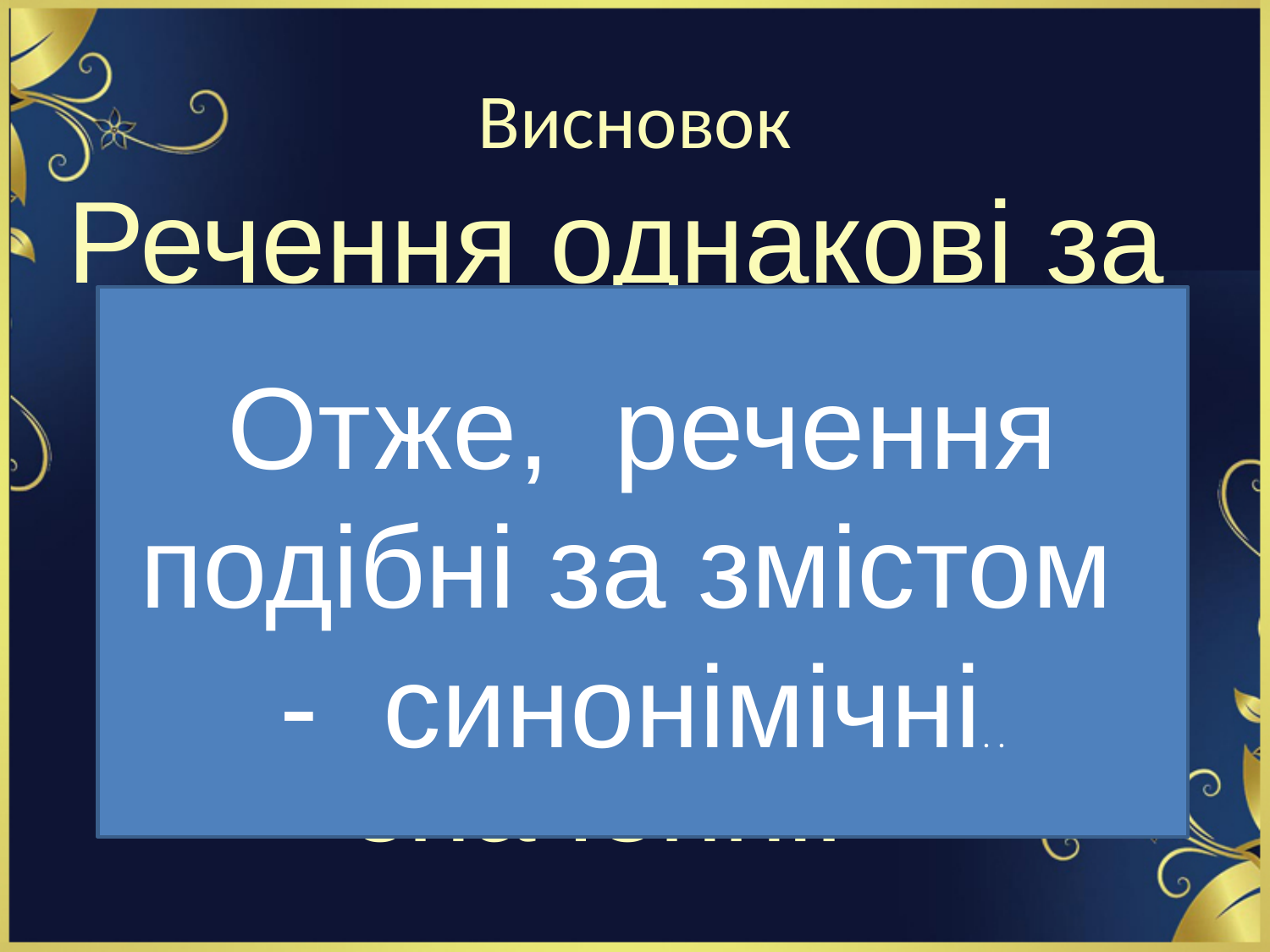

# Висновок
Речення однакові за змістом, але відрізняються відтінками у значенні.
Отже,  речення подібні за змістом  -  синонімічні. .